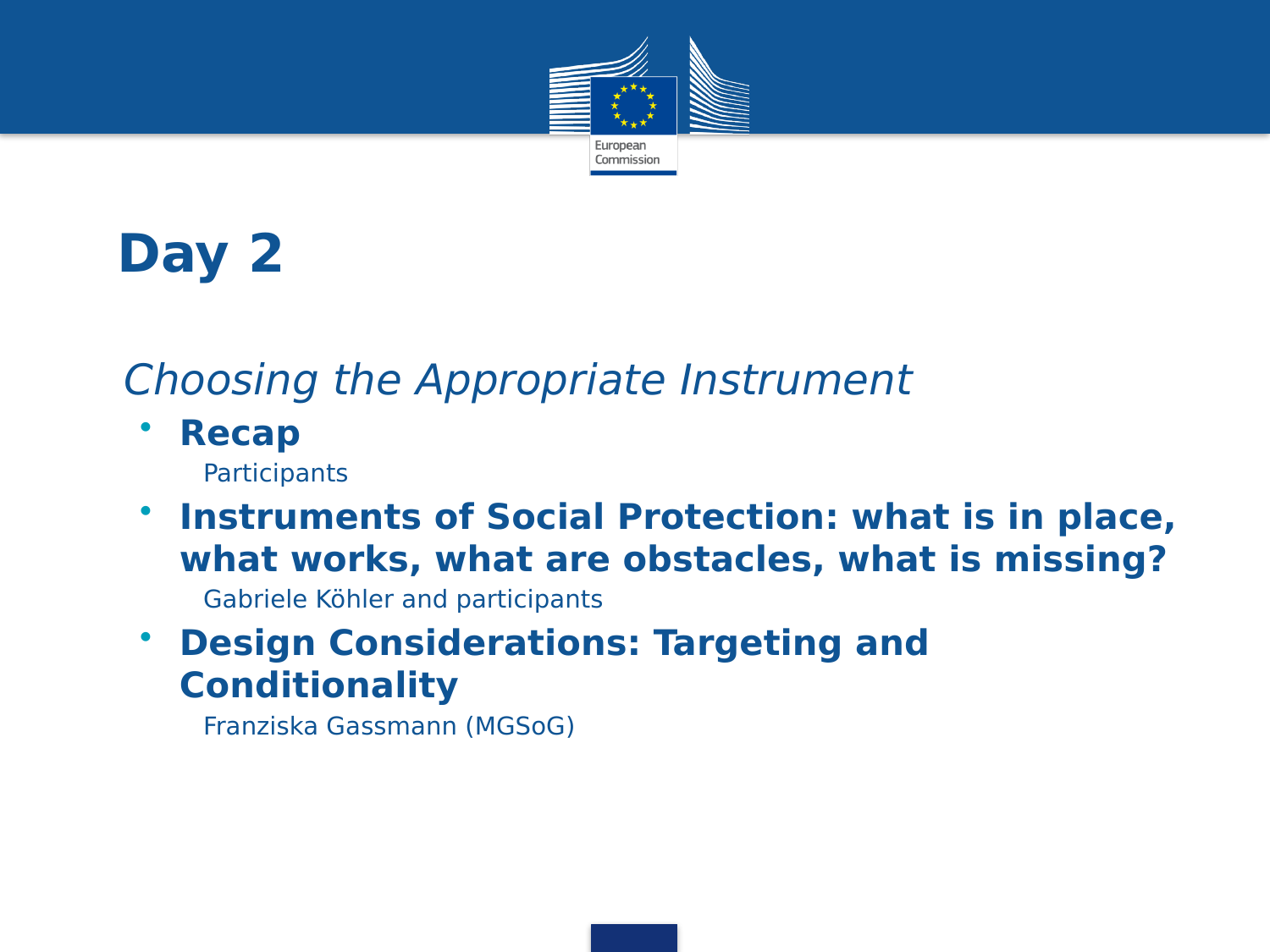

# Day 2
Choosing the Appropriate Instrument
Recap
Participants
Instruments of Social Protection: what is in place, what works, what are obstacles, what is missing?
Gabriele Köhler and participants
Design Considerations: Targeting and Conditionality
Franziska Gassmann (MGSoG)